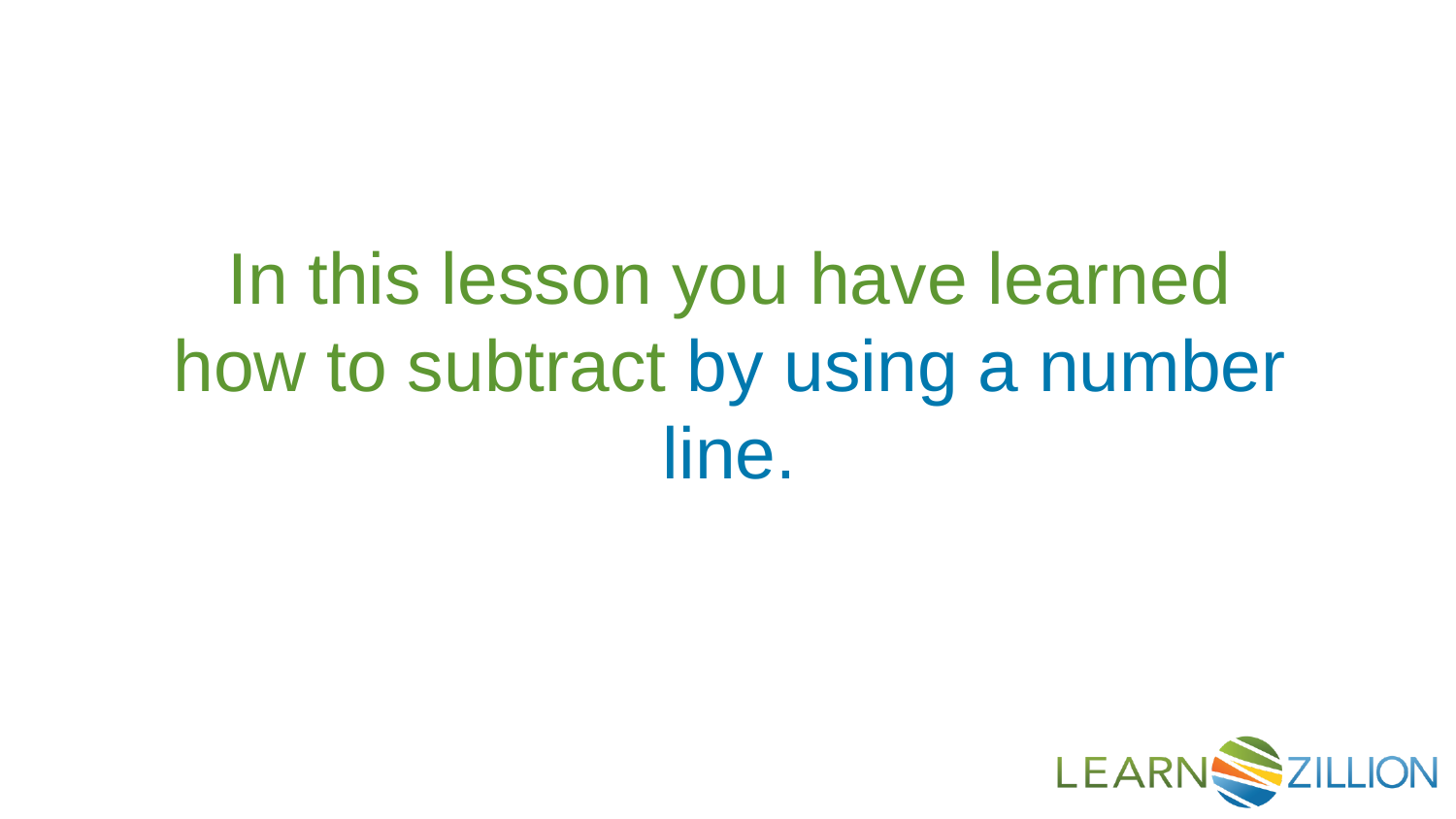

In this lesson you have learned how to subtract by using a number line.